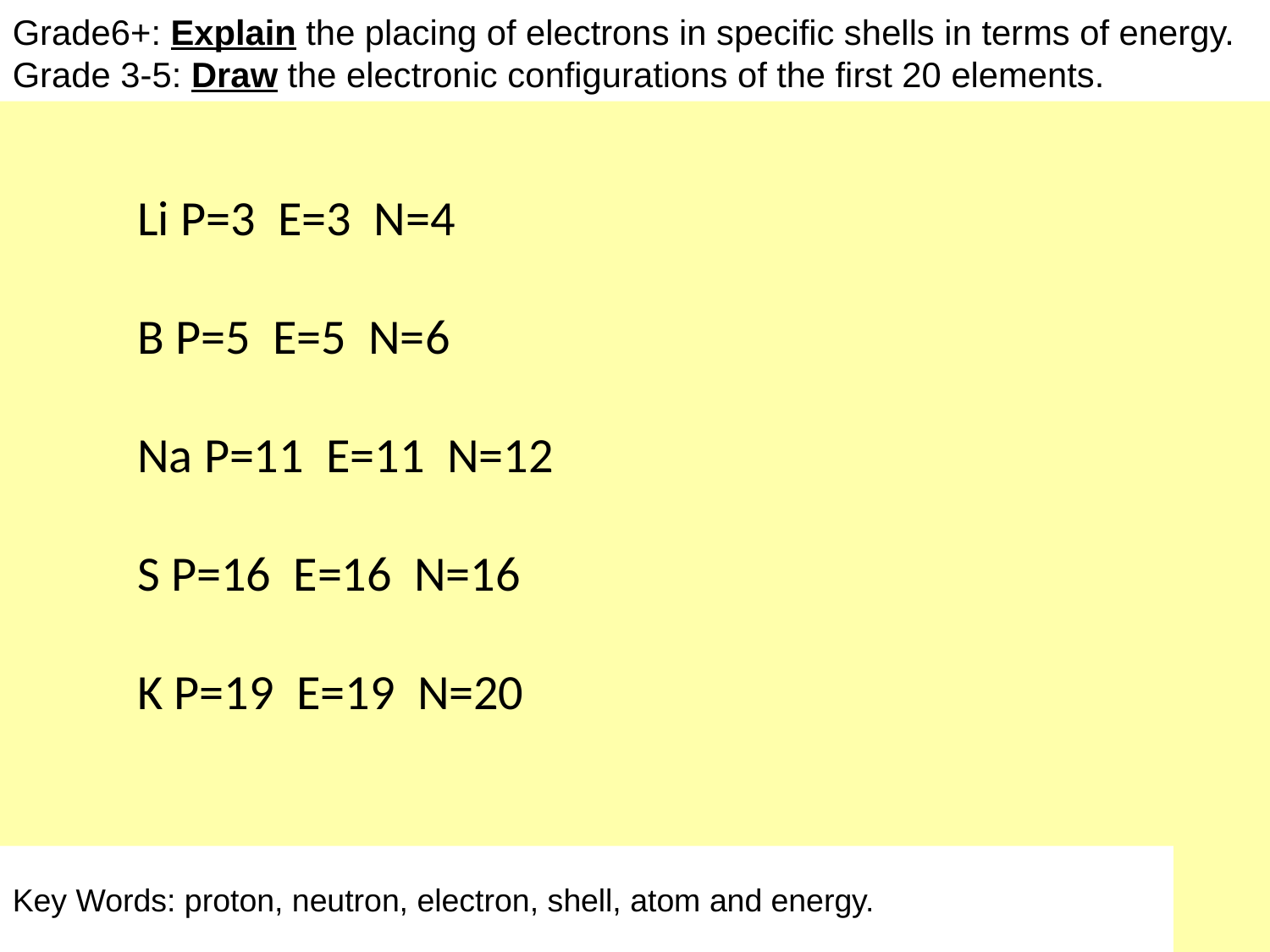

Aspire: Explain why atoms have no overall charge.
Challenge: Describe the parts of an atom and their relative charge.
Aspire: Explain and draw the electronic configuration for atoms and ions.
Challenge: Define an isotope in terms of sub-atomic particles.
Aspire: Explain the placing of electrons in specific shells in terms of energy.
Challenge: Draw the electronic configurations of the first 20 elements.
Grade6+: Explain the placing of electrons in specific shells in terms of energy.
Grade 3-5: Draw the electronic configurations of the first 20 elements.
Li P=3  E=3  N=4

B P=5  E=5  N=6

Na P=11  E=11  N=12

S P=16  E=16  N=16

K P=19  E=19  N=20

Key Words: proton, neutron, electron, shell, atom and energy.